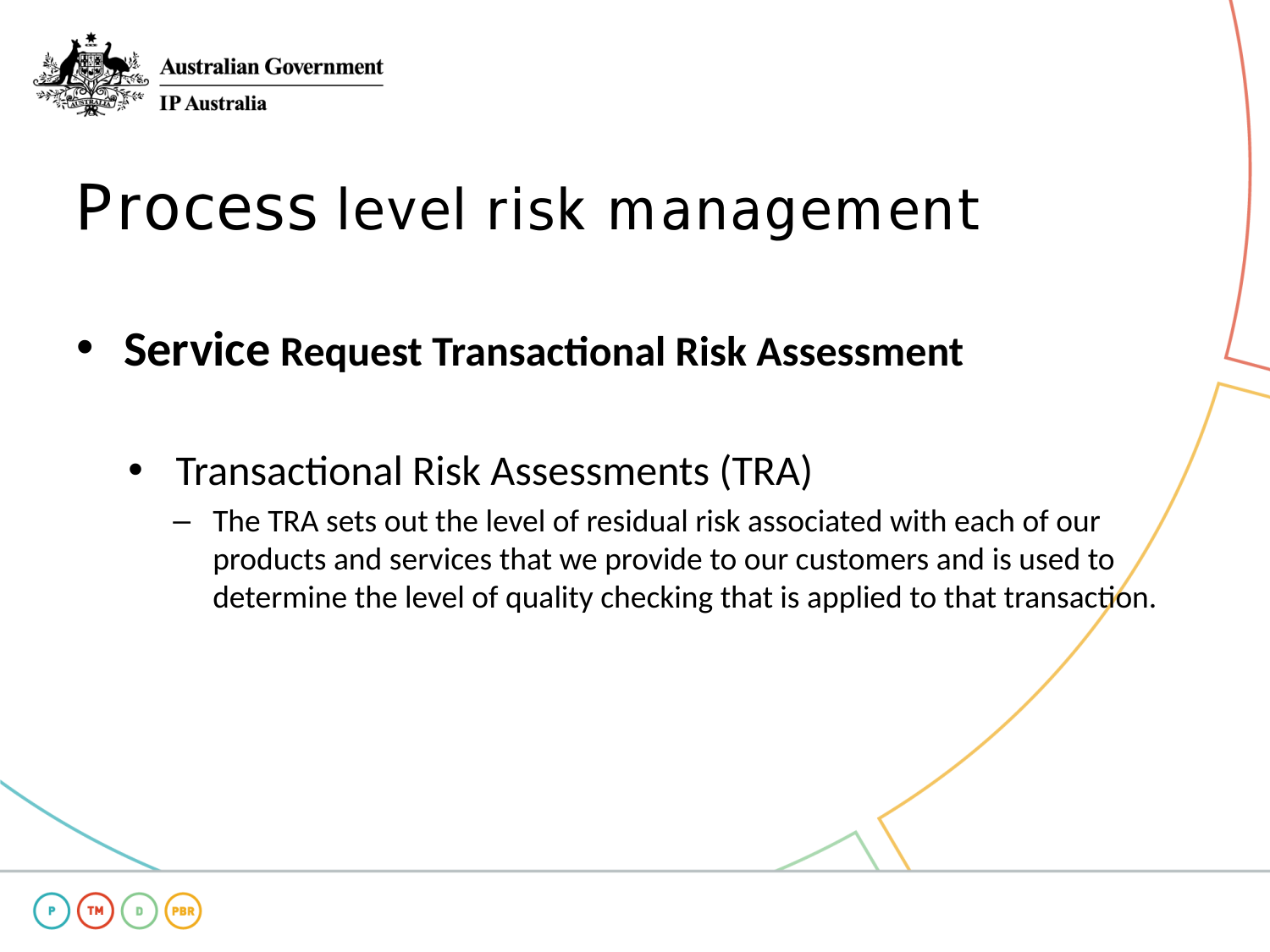

# Process level risk management
Service Request Transactional Risk Assessment

Transactional Risk Assessments (TRA)
The TRA sets out the level of residual risk associated with each of our products and services that we provide to our customers and is used to determine the level of quality checking that is applied to that transaction.